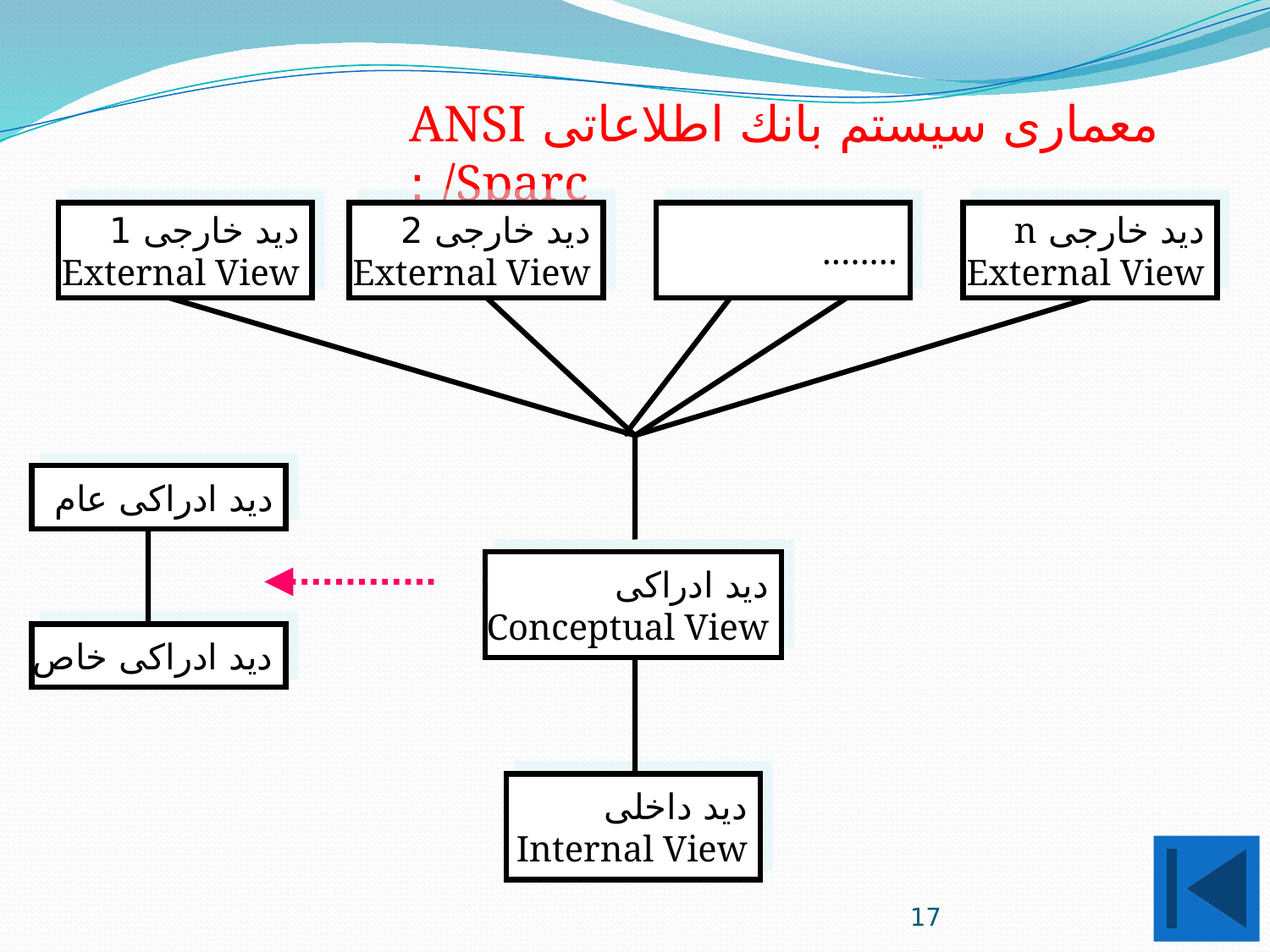

معماری سيستم بانك اطلاعاتی ANSI /Sparc :
ديد خارجی 1
External View
ديد خارجی 2
External View
……..
ديد خارجی n
External View

ديد ادراکی عام

ديد ادراکی
Conceptual View

ديد ادراکی خاص

ديد داخلی
Internal View

17